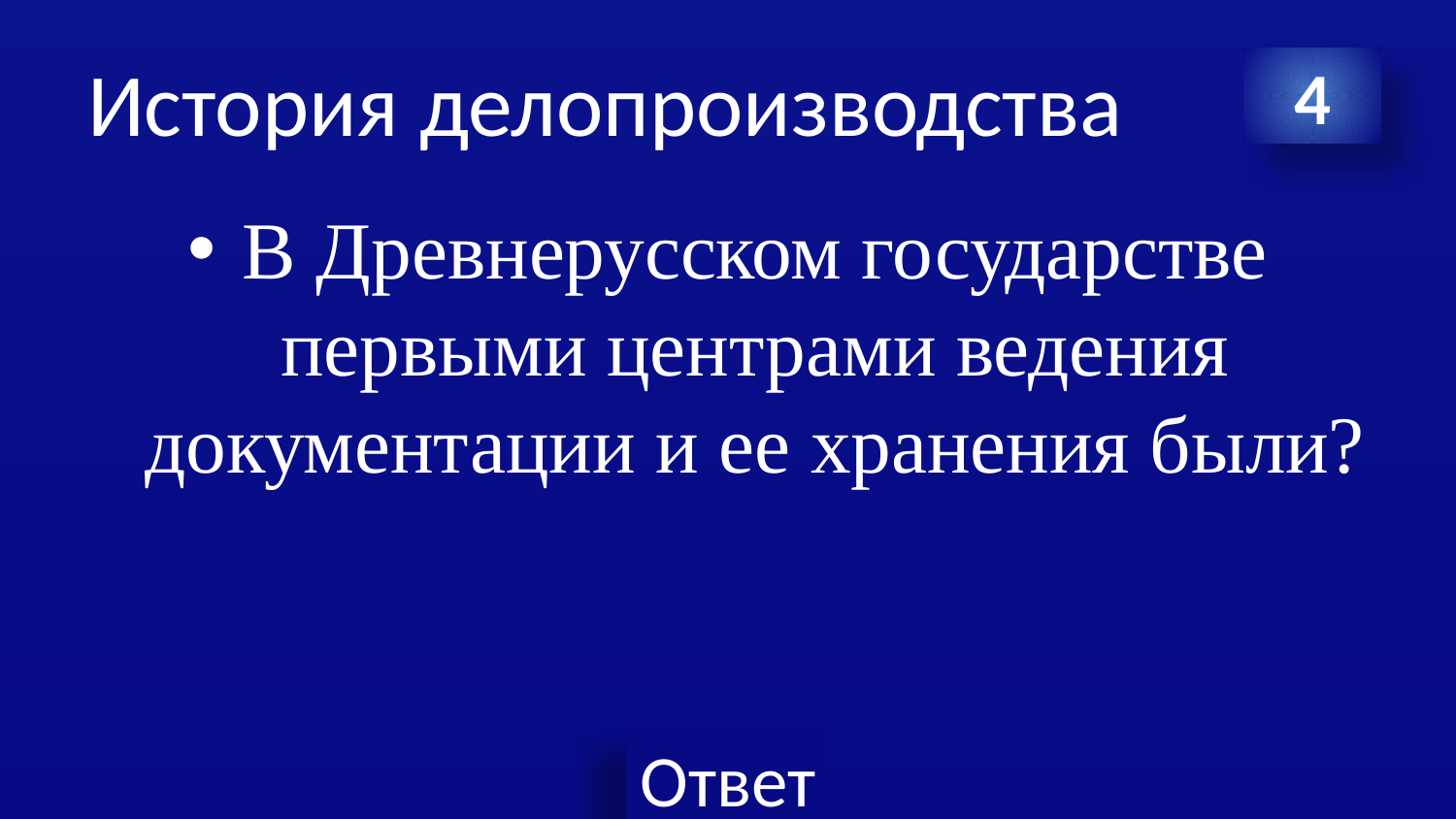

# История делопроизводства
4
В Древнерусском государстве первыми центрами ведения документации и ее хранения были?